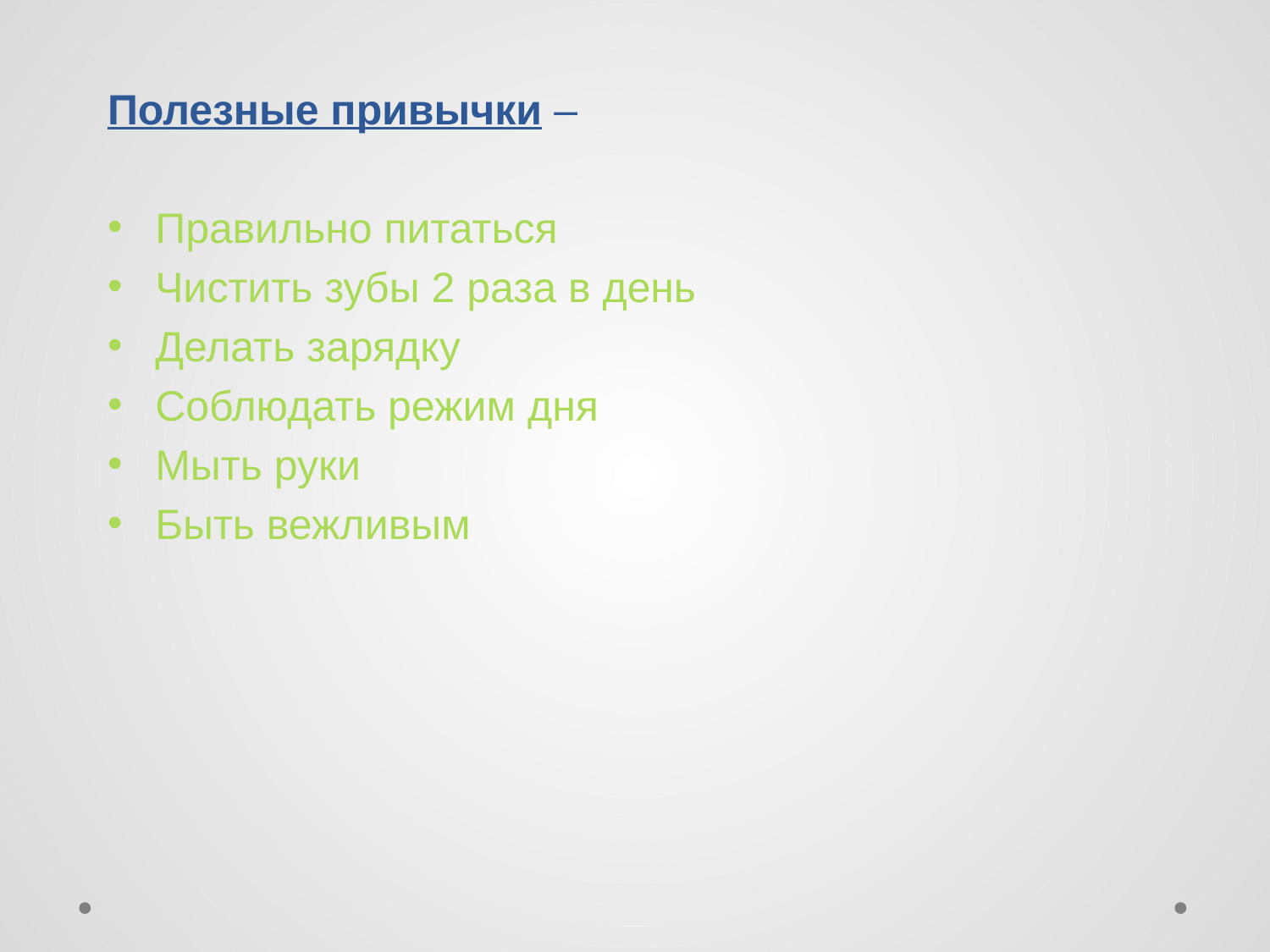

Полезные привычки –

Правильно питаться
Чистить зубы 2 раза в день
Делать зарядку
Соблюдать режим дня
Мыть руки
Быть вежливым